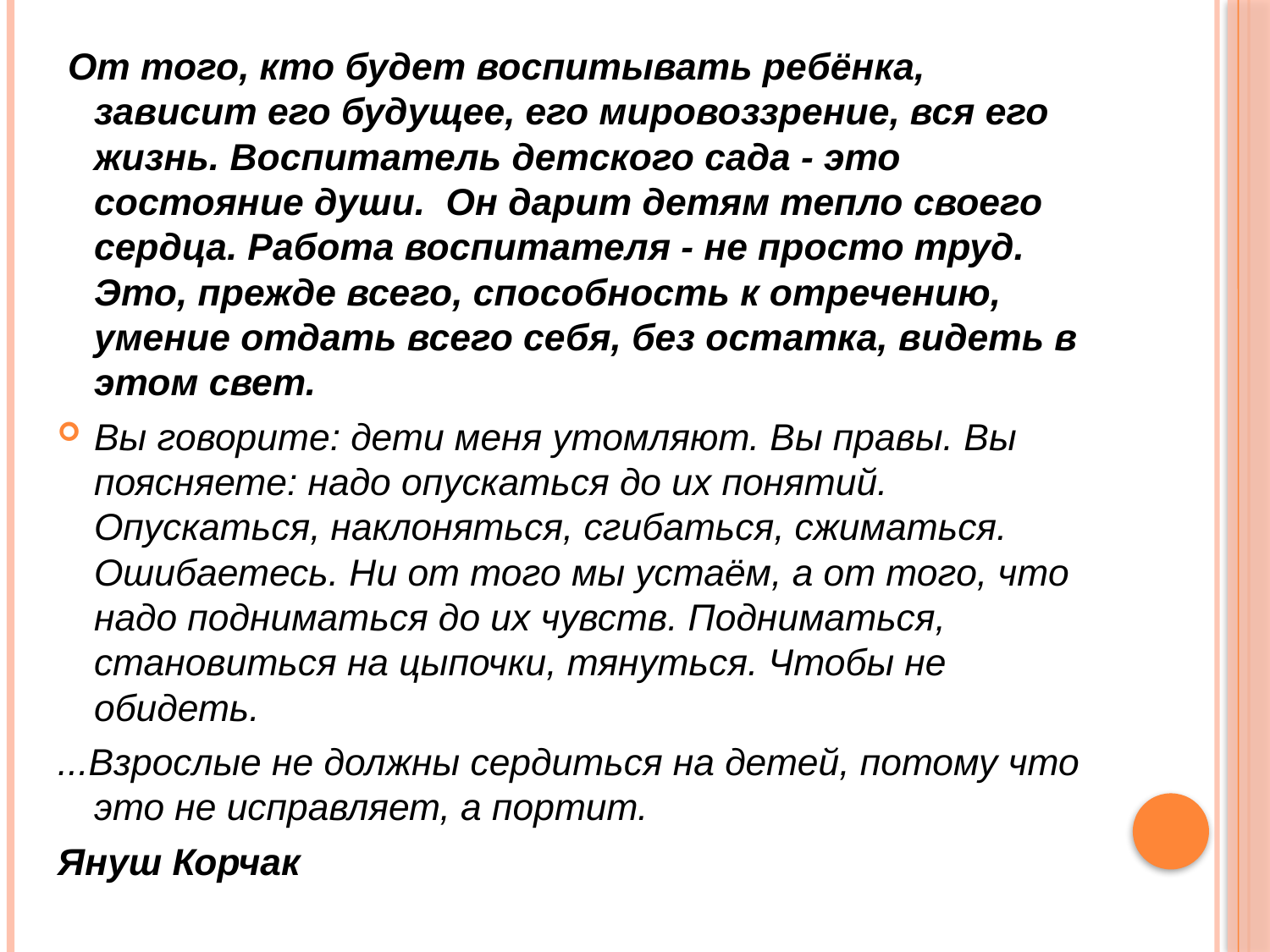

От того, кто будет воспитывать ребёнка, зависит его будущее, его мировоззрение, вся его жизнь. Воспитатель детского сада - это состояние души.  Он дарит детям тепло своего сердца. Работа воспитателя - не просто труд. Это, прежде всего, способность к отречению, умение отдать всего себя, без остатка, видеть в этом свет.
Вы говорите: дети меня утомляют. Вы правы. Вы поясняете: надо опускаться до их понятий. Опускаться, наклоняться, сгибаться, сжиматься. Ошибаетесь. Ни от того мы устаём, а от того, что надо подниматься до их чувств. Подниматься, становиться на цыпочки, тянуться. Чтобы не обидеть.
...Взрослые не должны сердиться на детей, потому что это не исправляет, а портит.
Януш Корчак